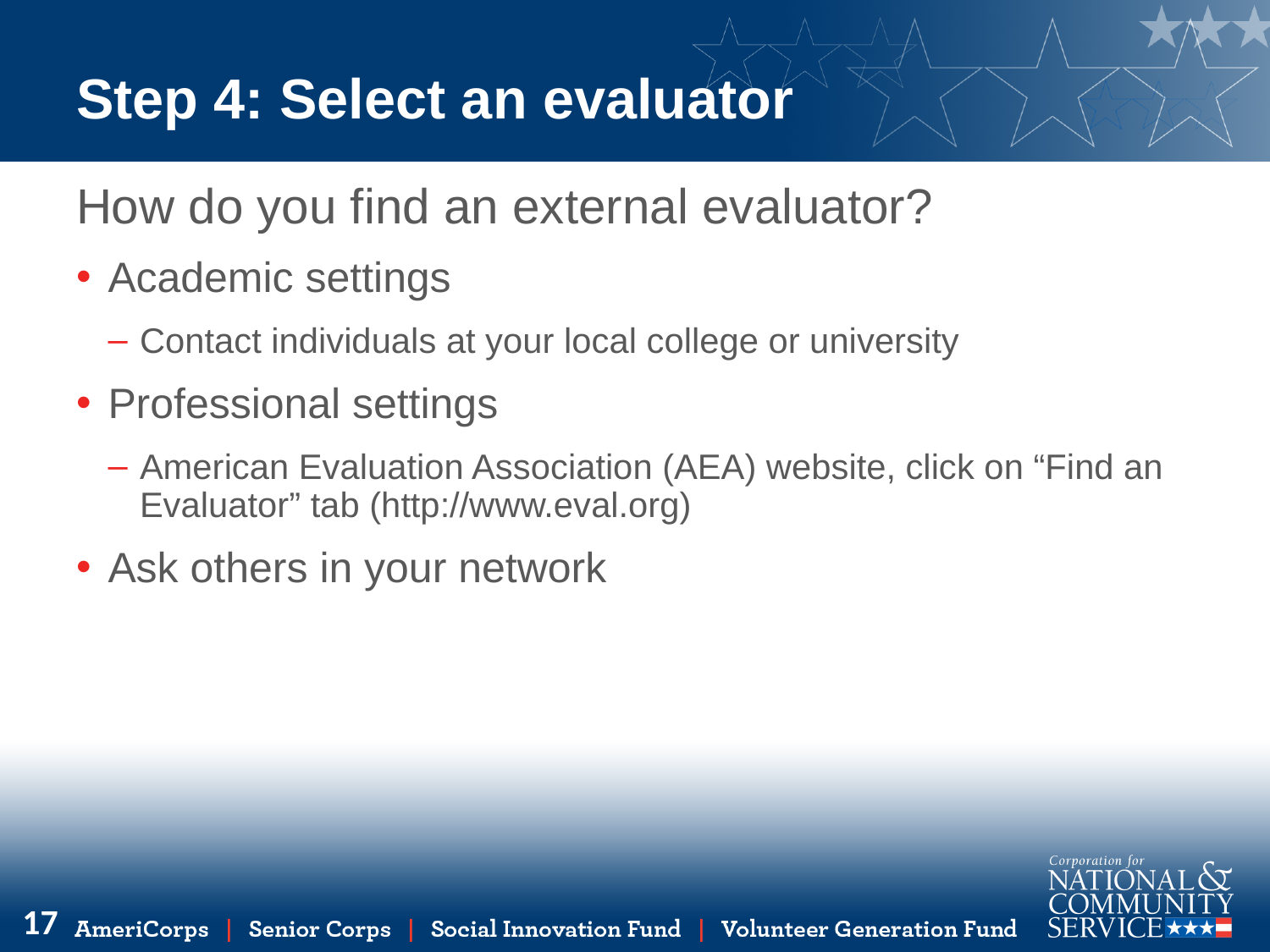

# Step 4: Select an evaluator
How do you find an external evaluator?
Academic settings
Contact individuals at your local college or university
Professional settings
American Evaluation Association (AEA) website, click on “Find an Evaluator” tab (http://www.eval.org)
Ask others in your network
17